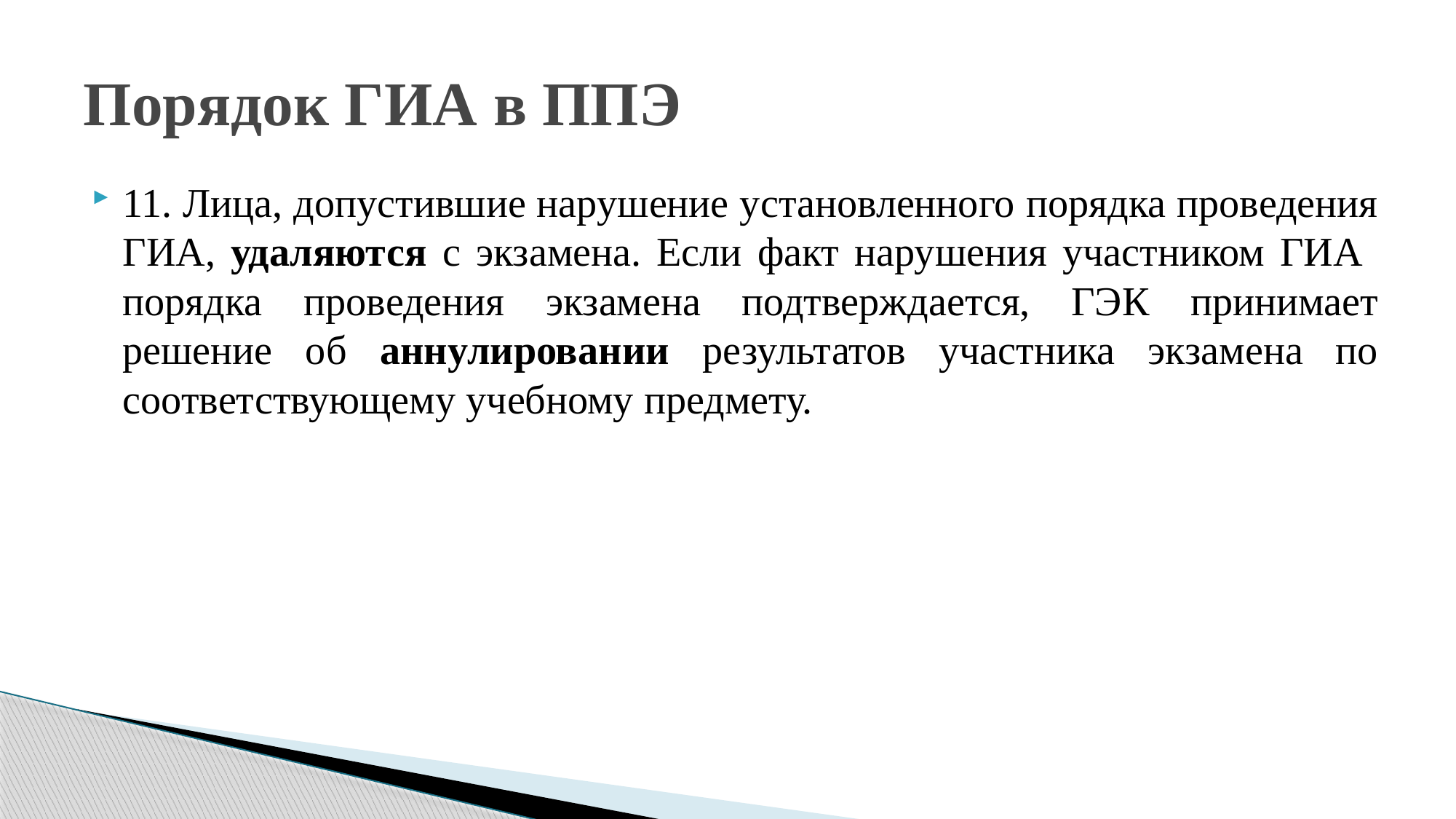

# Порядок ГИА в ППЭ
11. Лица, допустившие нарушение установленного порядка проведения ГИА, удаляются с экзамена. Если факт нарушения участником ГИА  порядка проведения экзамена подтверждается, ГЭК принимает решение об аннулировании результатов участника экзамена по соответствующему учебному предмету.